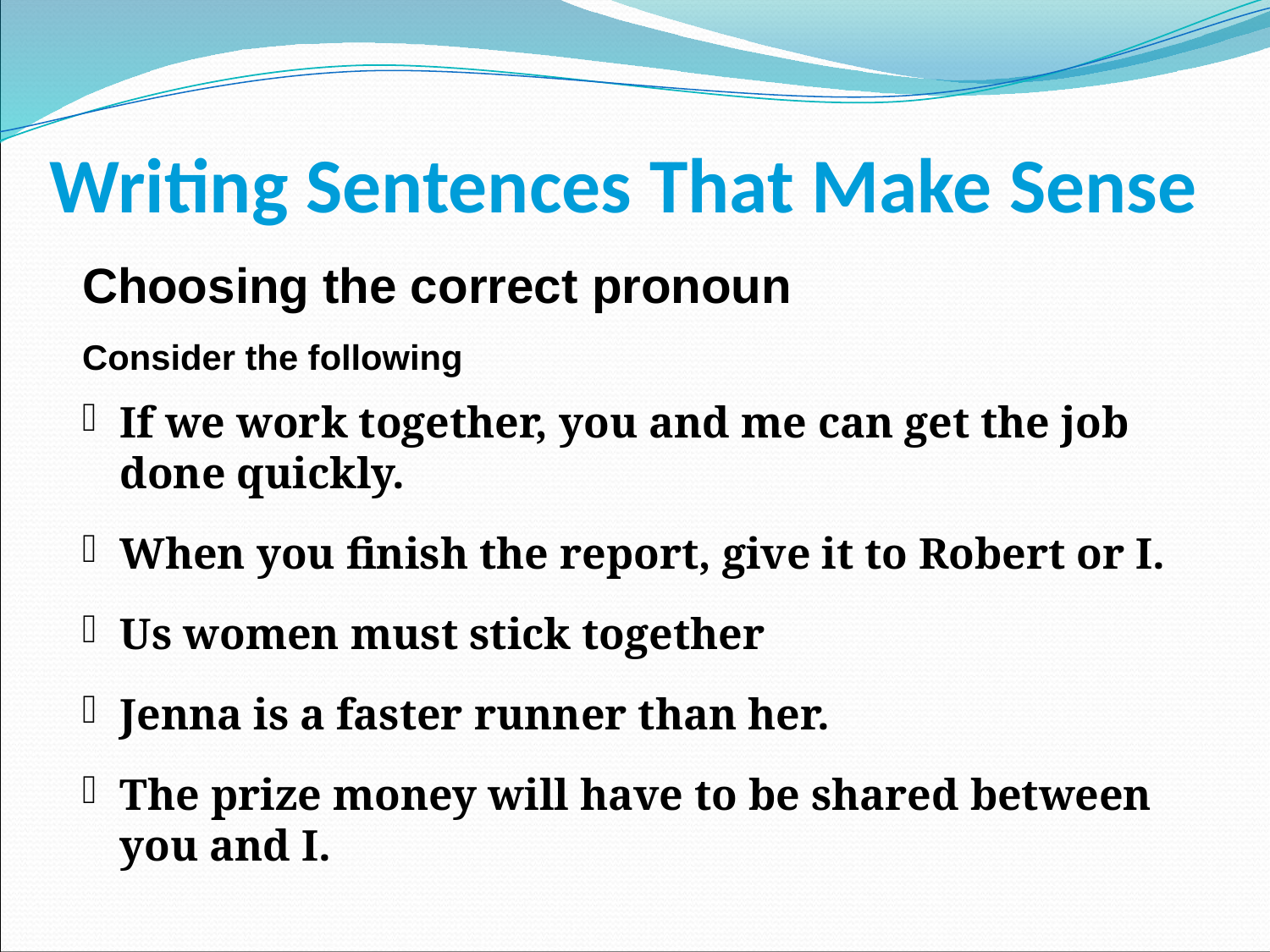

# Writing Sentences That Make Sense
Choosing the correct pronoun
Consider the following
If we work together, you and me can get the job done quickly.
When you finish the report, give it to Robert or I.
Us women must stick together
Jenna is a faster runner than her.
The prize money will have to be shared between you and I.